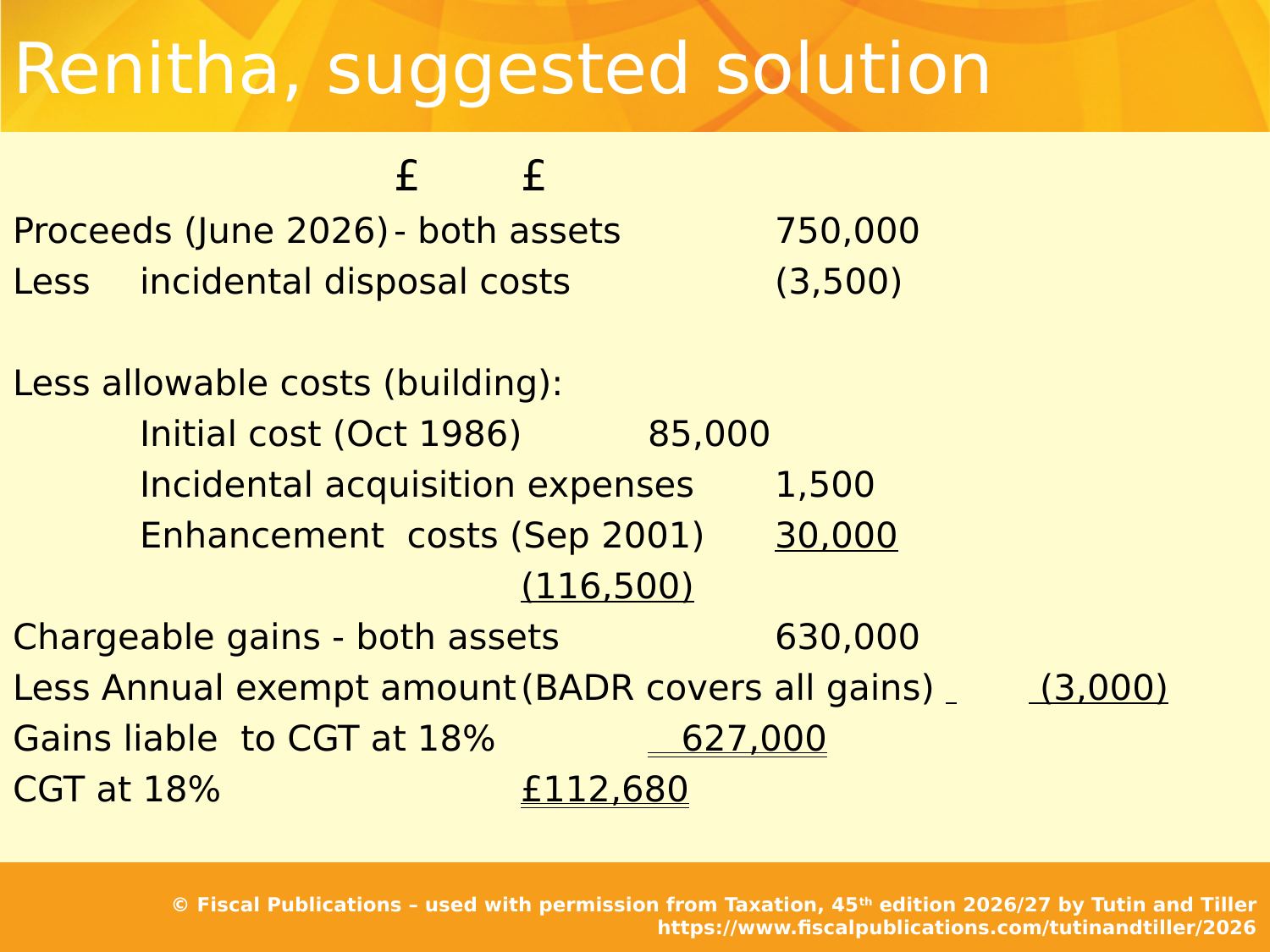

# Renitha, suggested solution
			£	£
Proceeds (June 2026)	- both assets		750,000
Less	incidental disposal costs		(3,500)

Less allowable costs (building):
	Initial cost (Oct 1986)	85,000
	Incidental acquisition expenses	1,500
	Enhancement  costs (Sep 2001)	30,000
				(116,500)
Chargeable gains - both assets 		630,000
Less Annual exempt amount	(BADR covers all gains)  	 (3,000)
Gains liable  to CGT at 18%		   627,000
CGT at 18%			£112,680